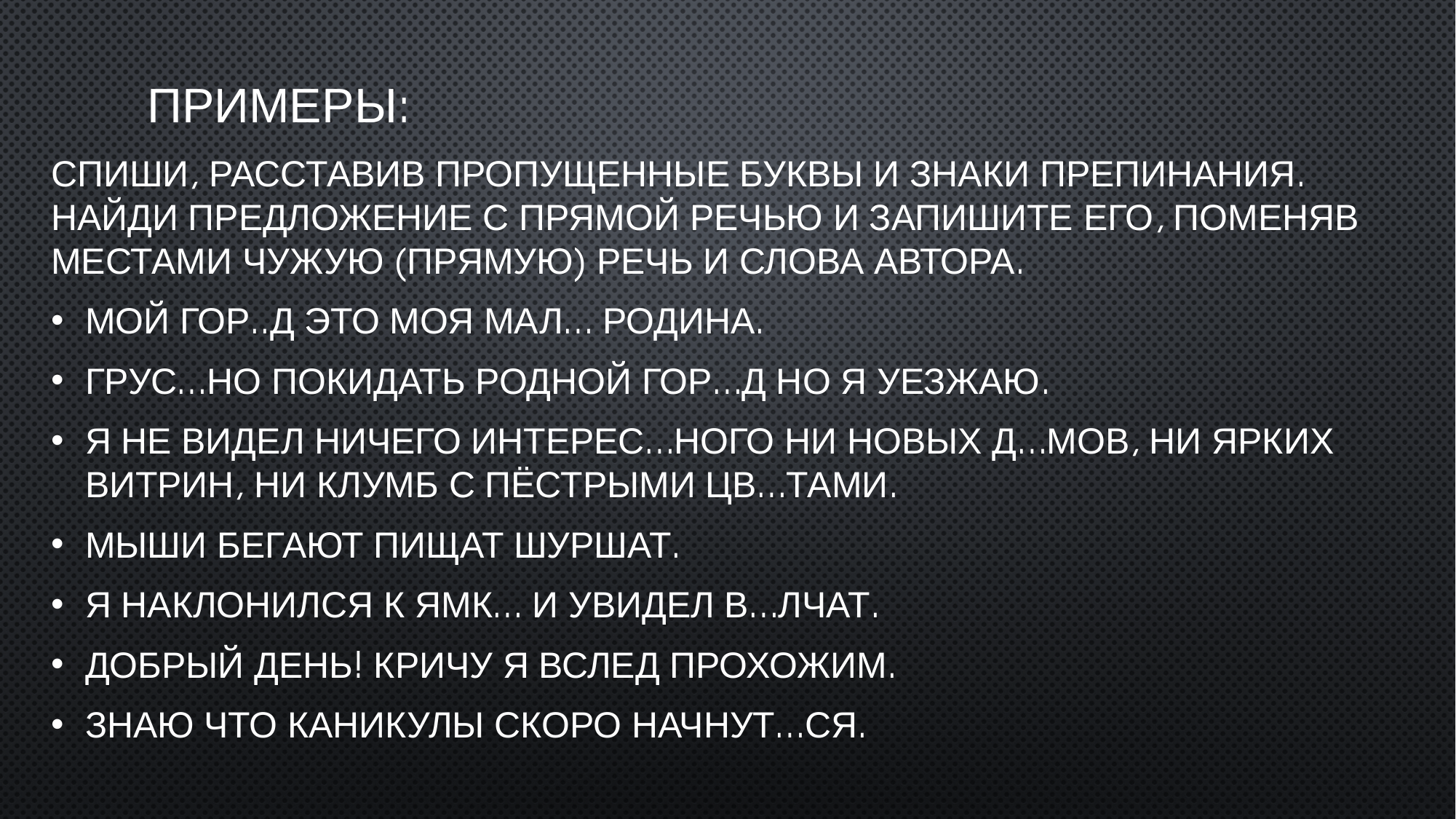

# примеры:
Спиши, расставив пропущенные буквы и знаки препинания. Найди предложение с прямой речью и запишите его, поменяв местами чужую (прямую) речь и слова автора.
Мой гор..д это моя мал… родина.
Грус…но покидать родной гор…д но я уезжаю.
Я не видел ничего интерес…ного ни новых д…мов, ни ярких витрин, ни клумб с пёстрыми цв…тами.
Мыши бегают пищат шуршат.
Я наклонился к ямк… и увидел в…лчат.
Добрый день! кричу я вслед прохожим.
Знаю что каникулы скоро начнут…ся.